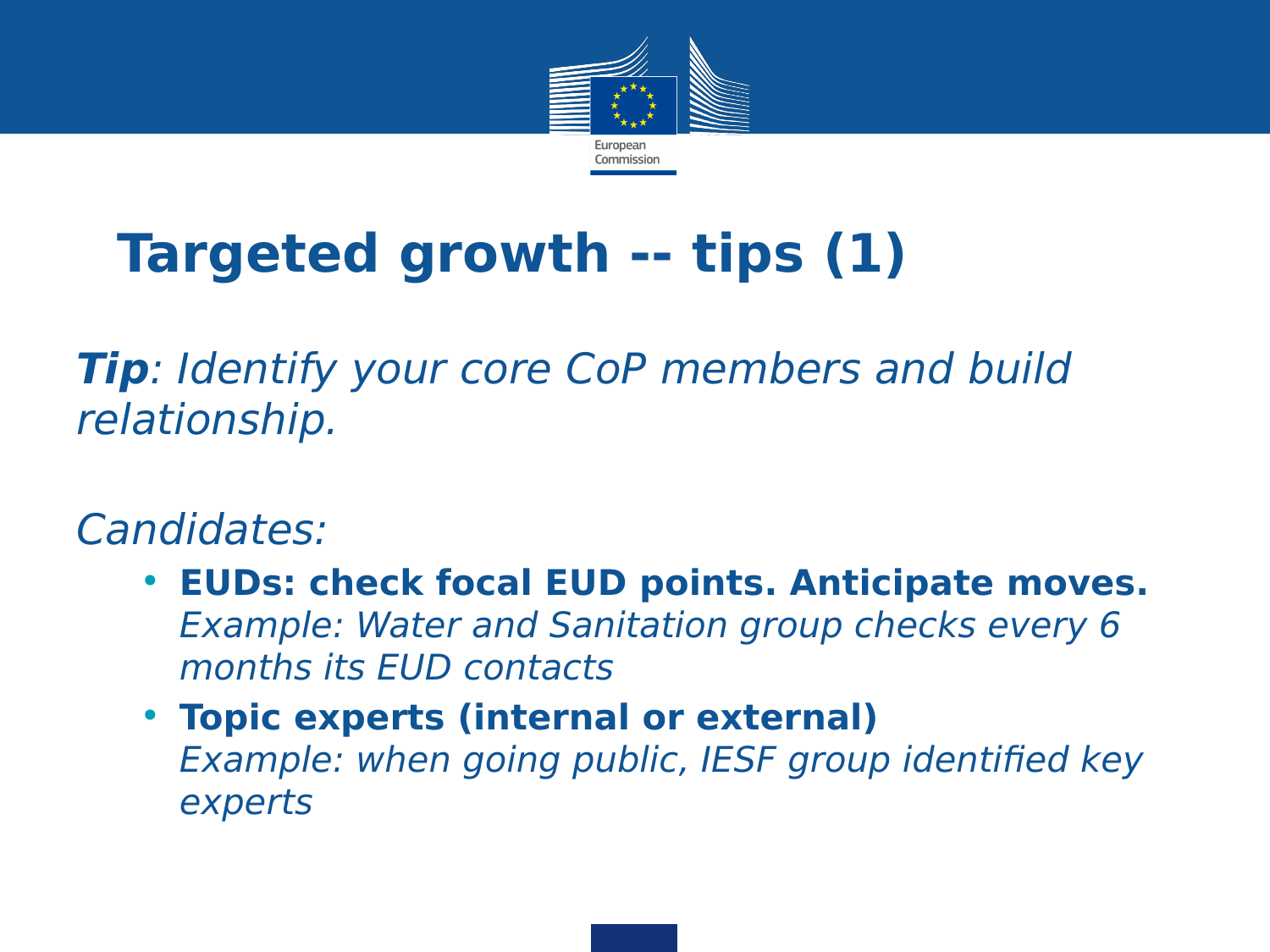

# Targeted growth -- tips (1)
Tip: Identify your core CoP members and build relationship.
Candidates:
EUDs: check focal EUD points. Anticipate moves.
Example: Water and Sanitation group checks every 6 months its EUD contacts
Topic experts (internal or external)
Example: when going public, IESF group identified key experts